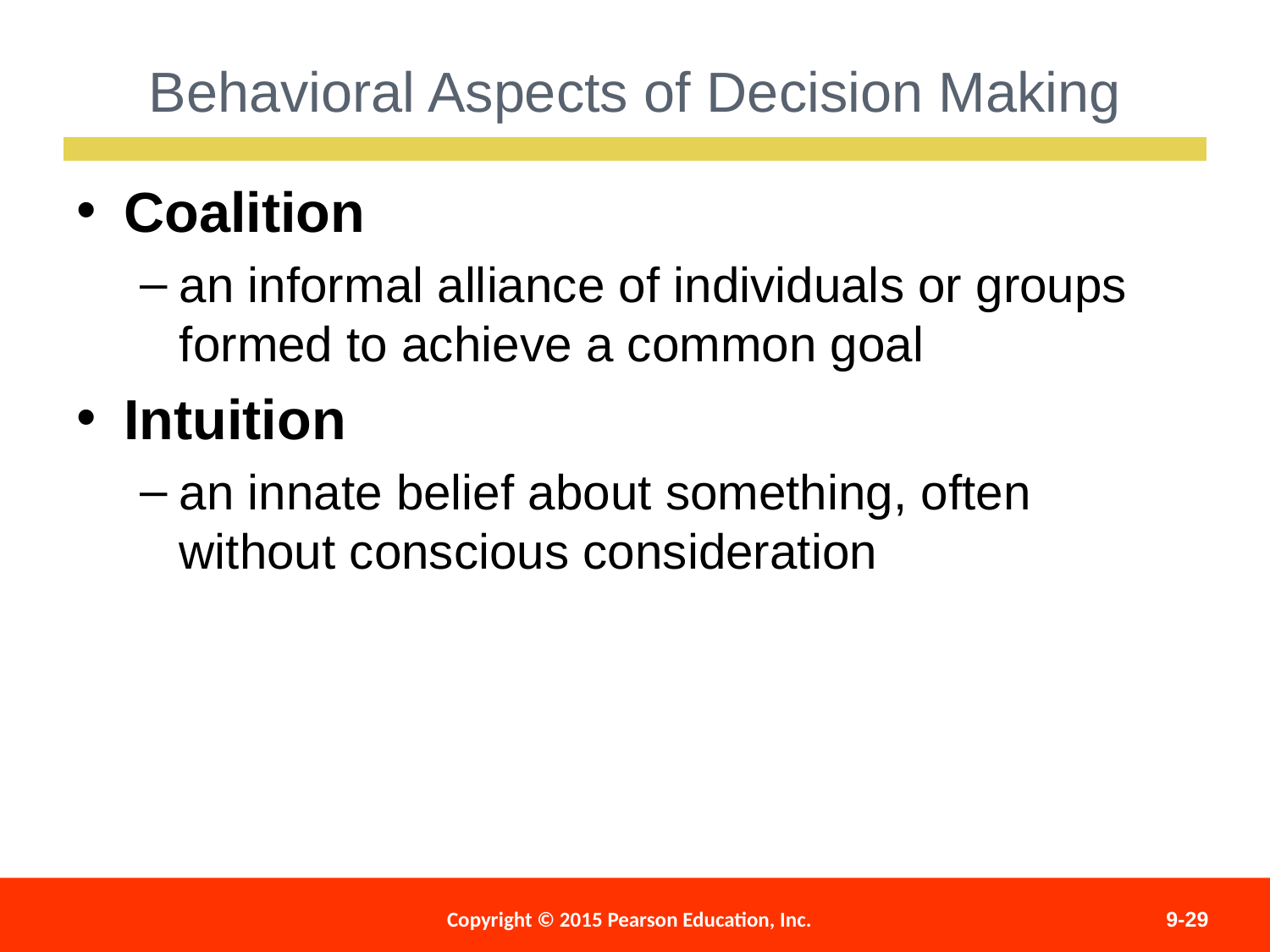

Behavioral Aspects of Decision Making
Coalition
an informal alliance of individuals or groups formed to achieve a common goal
Intuition
an innate belief about something, often without conscious consideration